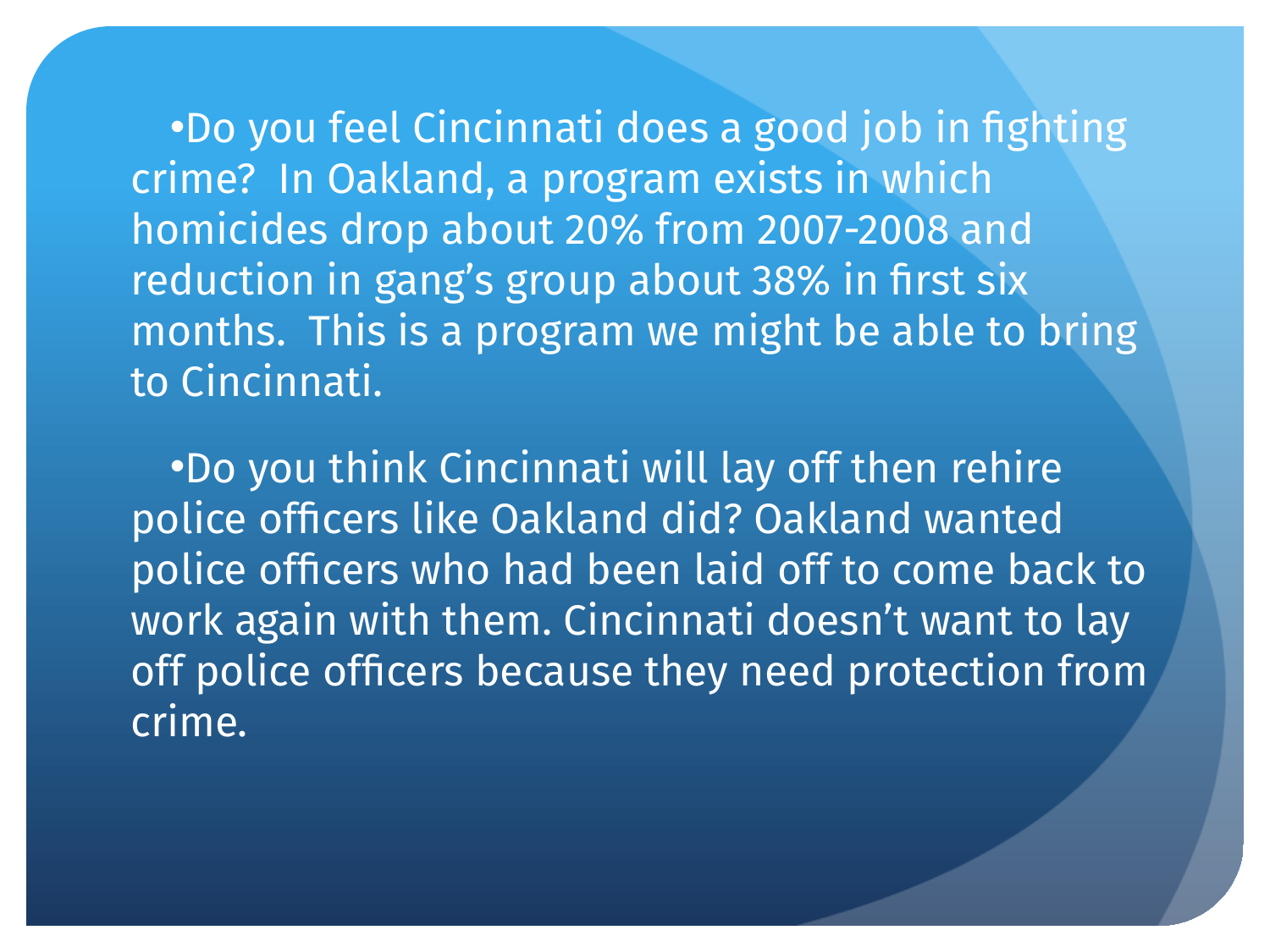

Do you feel Cincinnati does a good job in fighting crime?  In Oakland, a program exists in which homicides drop about 20% from 2007-2008 and reduction in gang’s group about 38% in first six months.  This is a program we might be able to bring to Cincinnati.
Do you think Cincinnati will lay off then rehire police officers like Oakland did? Oakland wanted police officers who had been laid off to come back to work again with them. Cincinnati doesn’t want to lay off police officers because they need protection from crime.